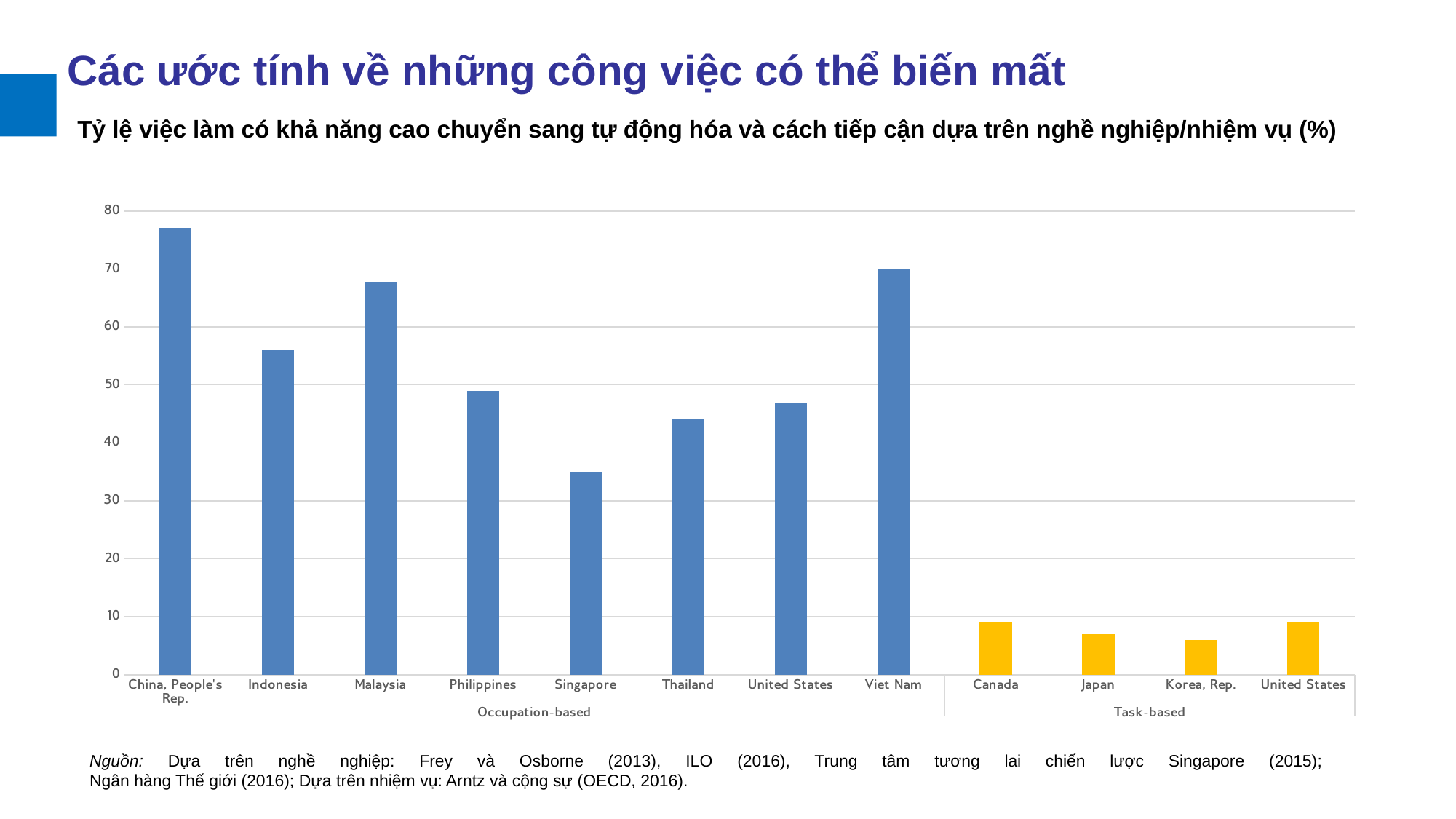

Các ước tính về những công việc có thể biến mất

Tỷ lệ việc làm có khả năng cao chuyển sang tự động hóa và cách tiếp cận dựa trên nghề nghiệp/nhiệm vụ (%)

### Chart

| Category |  |
|---|---|
| China, People's Rep. | 77.07 |
| Indonesia | 56.0 |
| Malaysia | 67.827 |
| Philippines | 49.0 |
| Singapore | 35.0 |
| Thailand | 44.0 |
| United States | 47.0 |
| Viet Nam | 70.0 |
| Canada | 9.0 |
| Japan | 7.0 |
| Korea, Rep. | 6.0 |
| United States | 9.0 |
Nguồn: Dựa trên nghề nghiệp: Frey và Osborne (2013), ILO (2016), Trung tâm tương lai chiến lược Singapore (2015);
Ngân hàng Thế giới (2016); Dựa trên nhiệm vụ: Arntz và cộng sự (OECD, 2016).